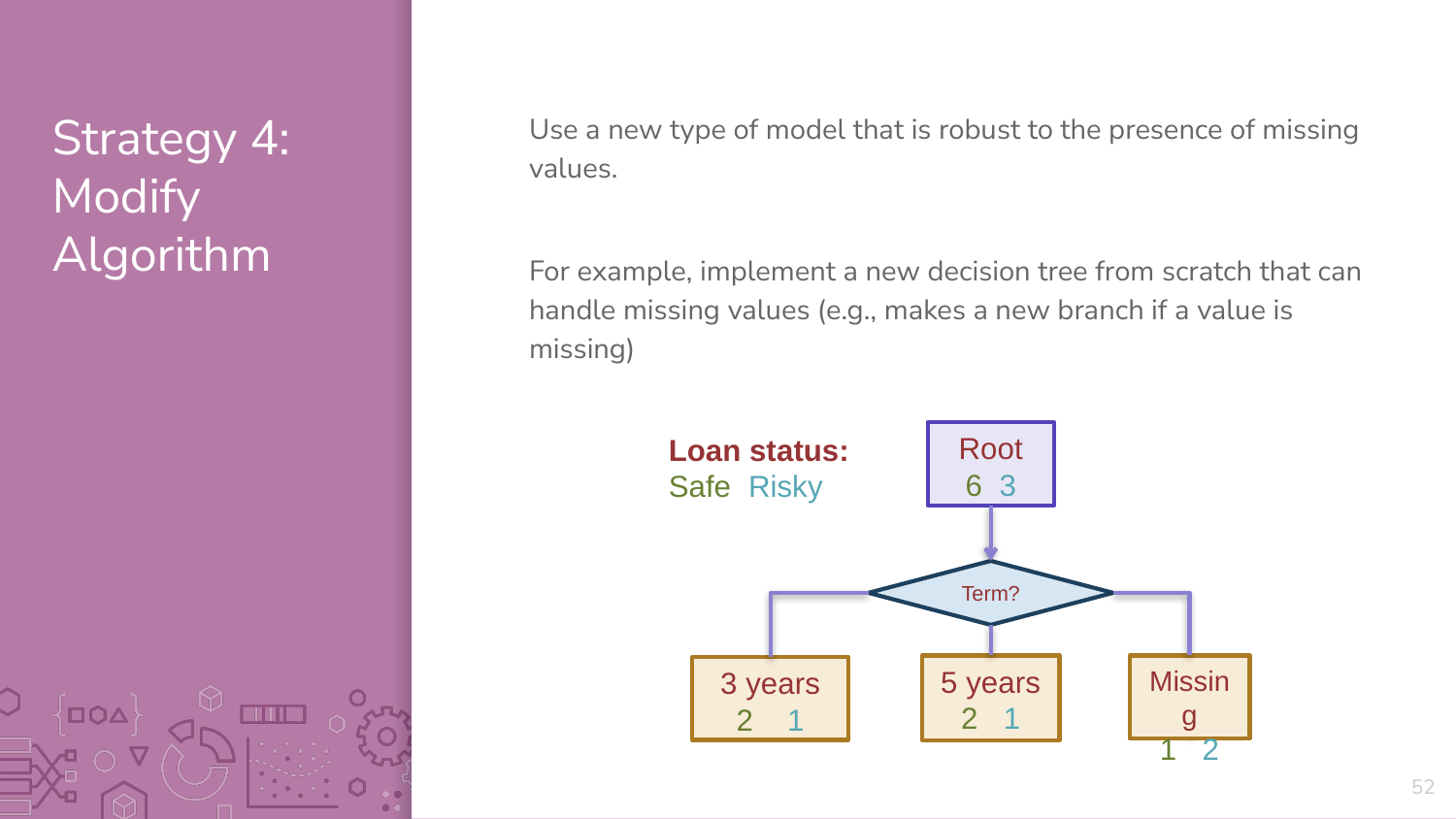

# Strategy 4: Modify Algorithm
Use a new type of model that is robust to the presence of missing values.

For example, implement a new decision tree from scratch that can handle missing values (e.g., makes a new branch if a value is missing)
Root
6  3
Loan status:
Safe  Risky
Term?
Missing
1   2
5 years
2   1

3 years
2    1
52